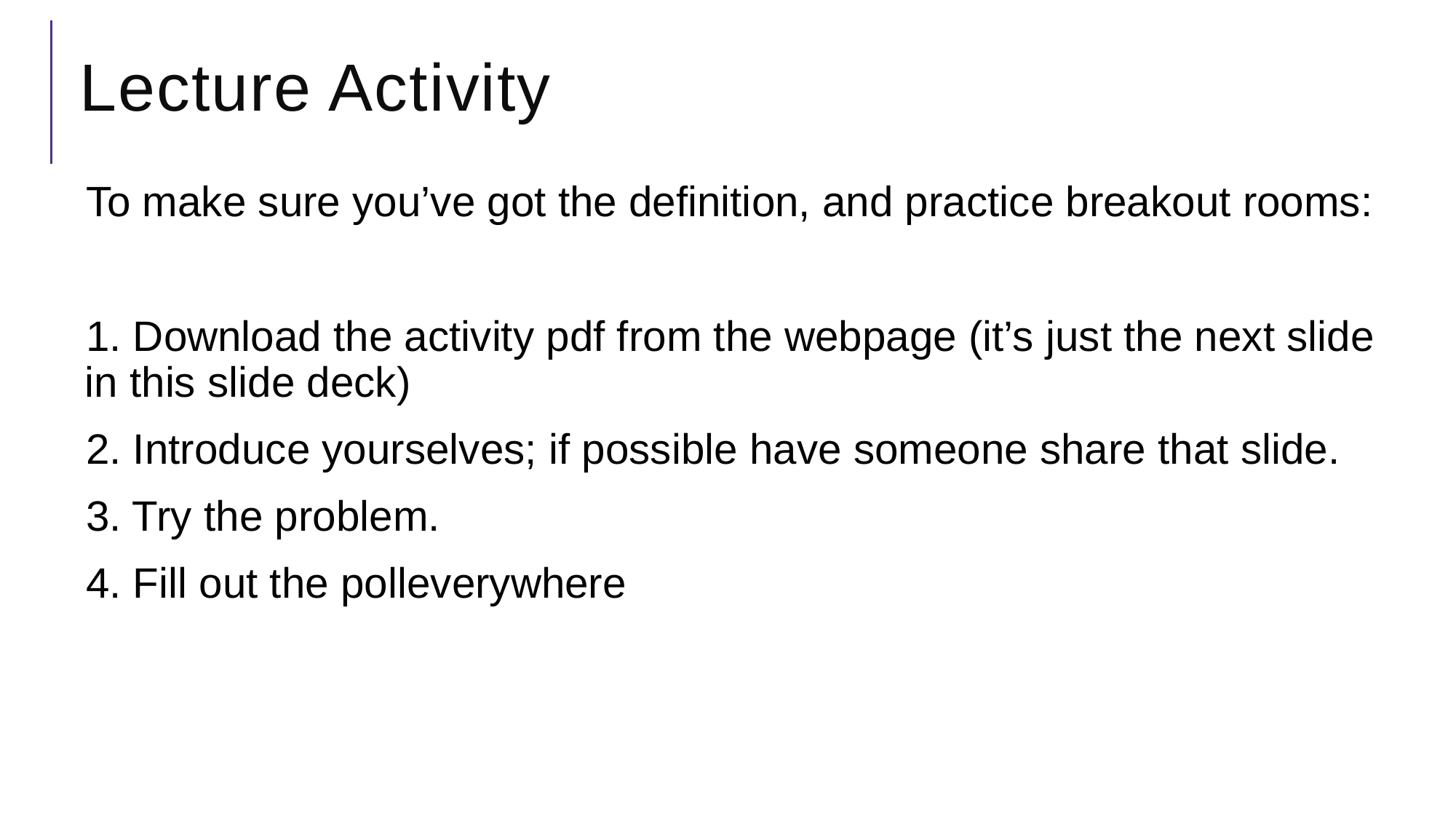

# Lecture Activity
To make sure you’ve got the definition, and practice breakout rooms:

1. Download the activity pdf from the webpage (it’s just the next slide in this slide deck)
2. Introduce yourselves; if possible have someone share that slide.
3. Try the problem.
4. Fill out the polleverywhere